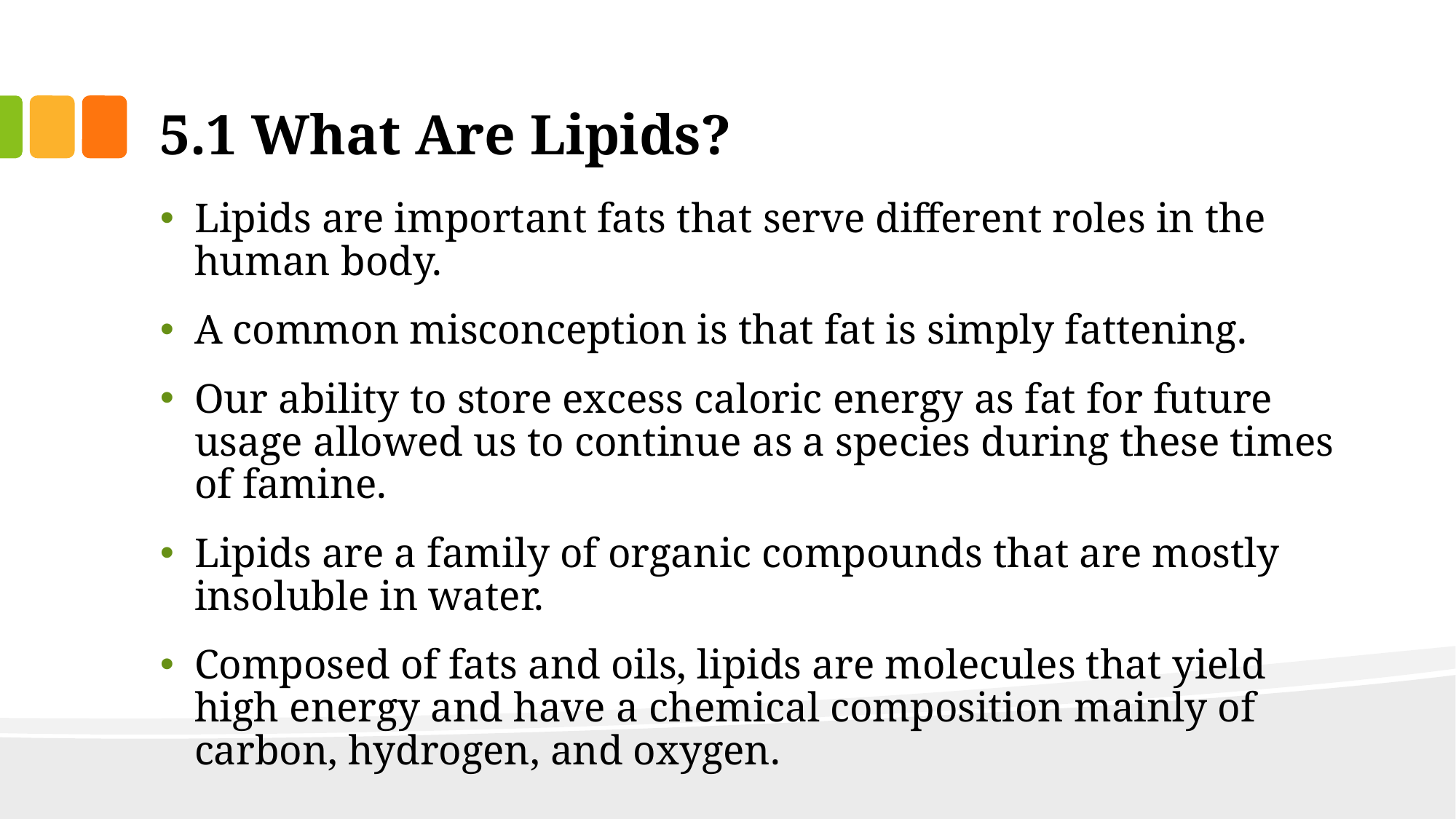

# 5.1 What Are Lipids?
Lipids are important fats that serve different roles in the human body.
A common misconception is that fat is simply fattening.
Our ability to store excess caloric energy as fat for future usage allowed us to continue as a species during these times of famine.
Lipids are a family of organic compounds that are mostly insoluble in water.
Composed of fats and oils, lipids are molecules that yield high energy and have a chemical composition mainly of carbon, hydrogen, and oxygen.